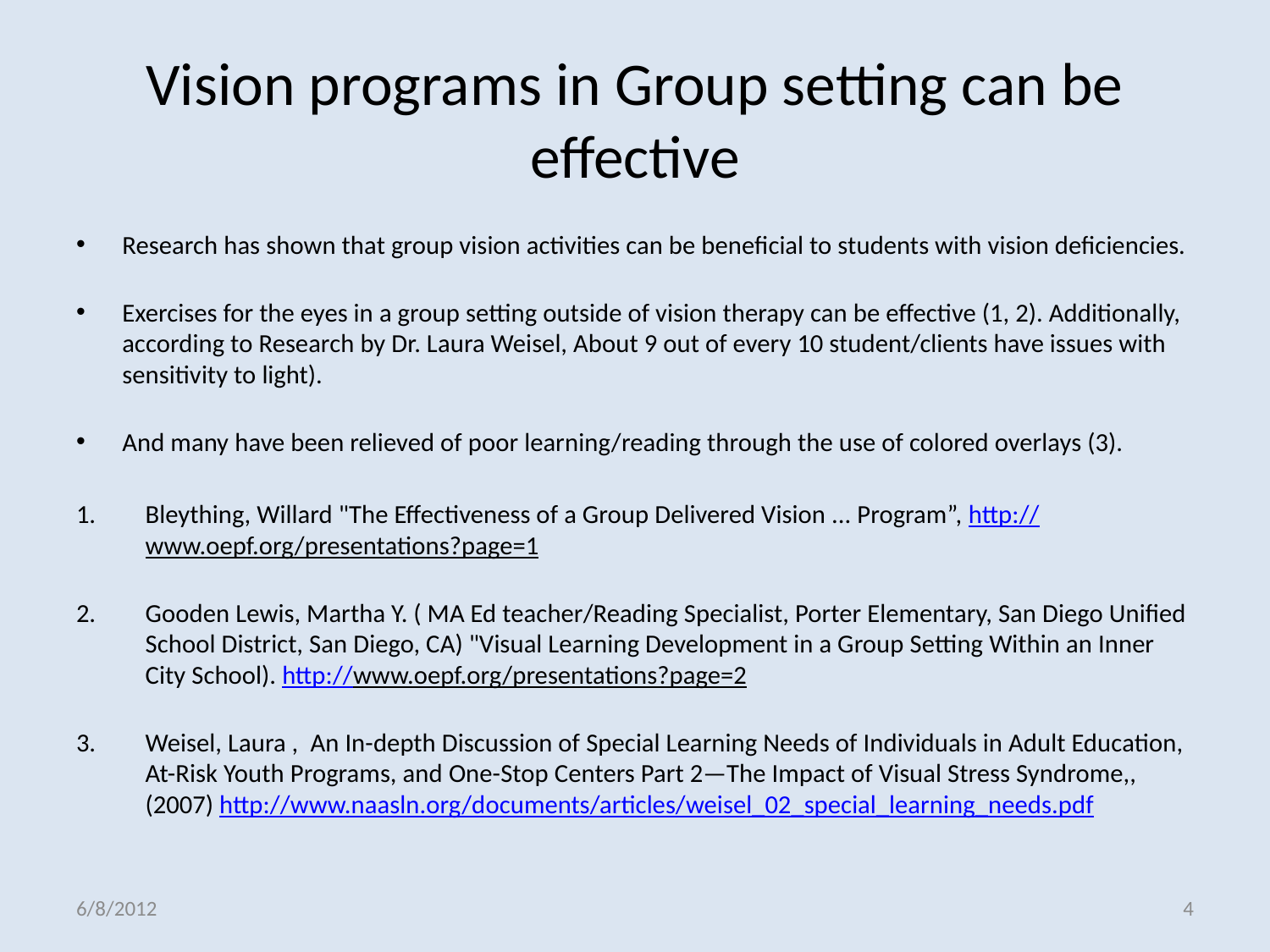

# Vision programs in Group setting can be effective
Research has shown that group vision activities can be beneficial to students with vision deficiencies.
Exercises for the eyes in a group setting outside of vision therapy can be effective (1, 2). Additionally, according to Research by Dr. Laura Weisel, About 9 out of every 10 student/clients have issues with sensitivity to light).
And many have been relieved of poor learning/reading through the use of colored overlays (3).

Bleything, Willard "The Effectiveness of a Group Delivered Vision ... Program”, http://www.oepf.org/presentations?page=1
Gooden Lewis, Martha Y. ( MA Ed teacher/Reading Specialist, Porter Elementary, San Diego Unified School District, San Diego, CA) "Visual Learning Development in a Group Setting Within an Inner City School). http://www.oepf.org/presentations?page=2
Weisel, Laura ,  An In-depth Discussion of Special Learning Needs of Individuals in Adult Education, At-Risk Youth Programs, and One-Stop Centers Part 2—The Impact of Visual Stress Syndrome,, (2007) http://www.naasln.org/documents/articles/weisel_02_special_learning_needs.pdf
6/8/2012
4